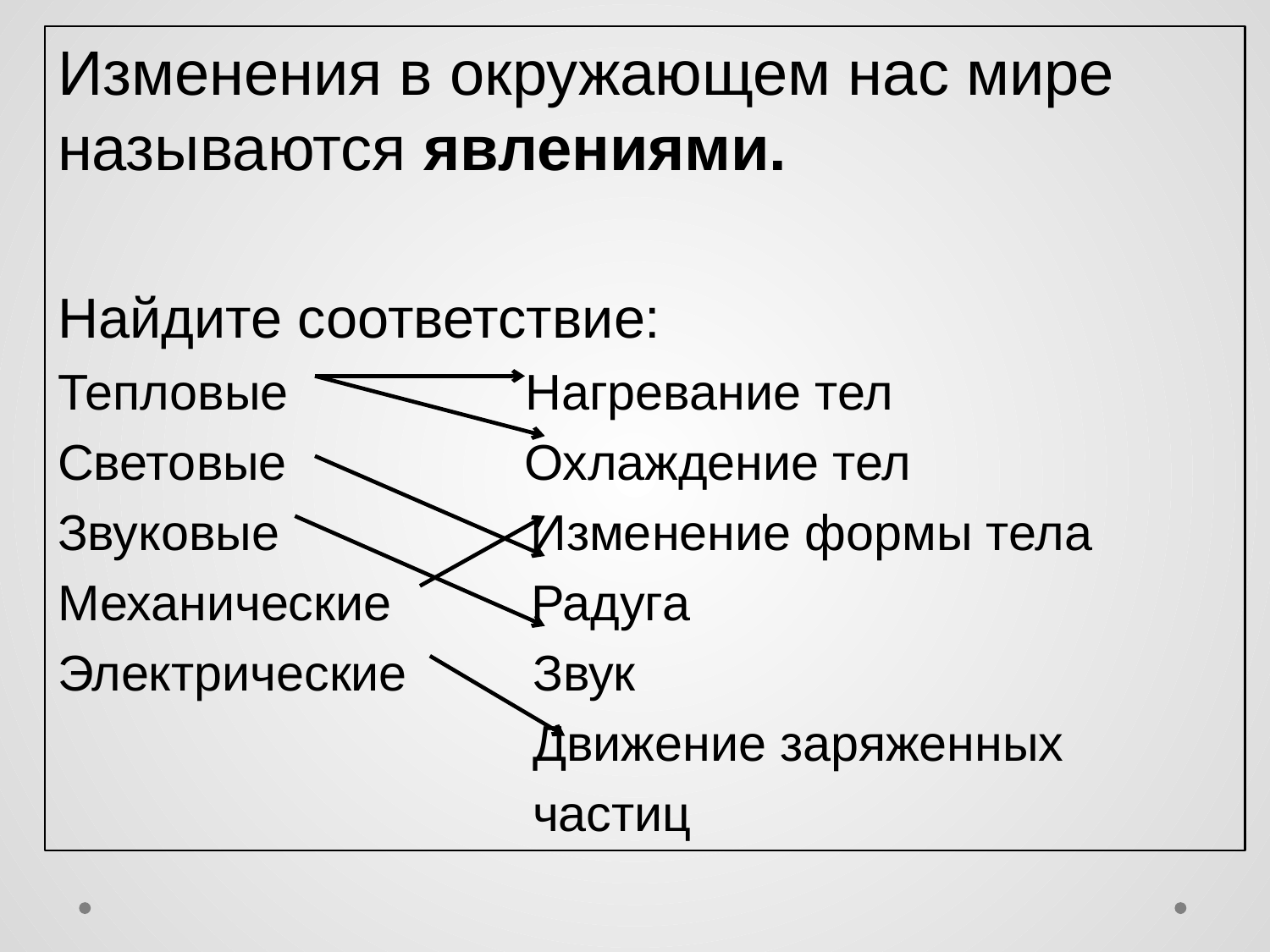

Изменения в окружающем нас мире называются явлениями.

Найдите соответствие:
Тепловые                 Нагревание тел
Световые                 Охлаждение тел
Звуковые                  Изменение формы тела
Механические          Радуга
Электрические         Звук
                                  Движение заряженных
                                  частиц